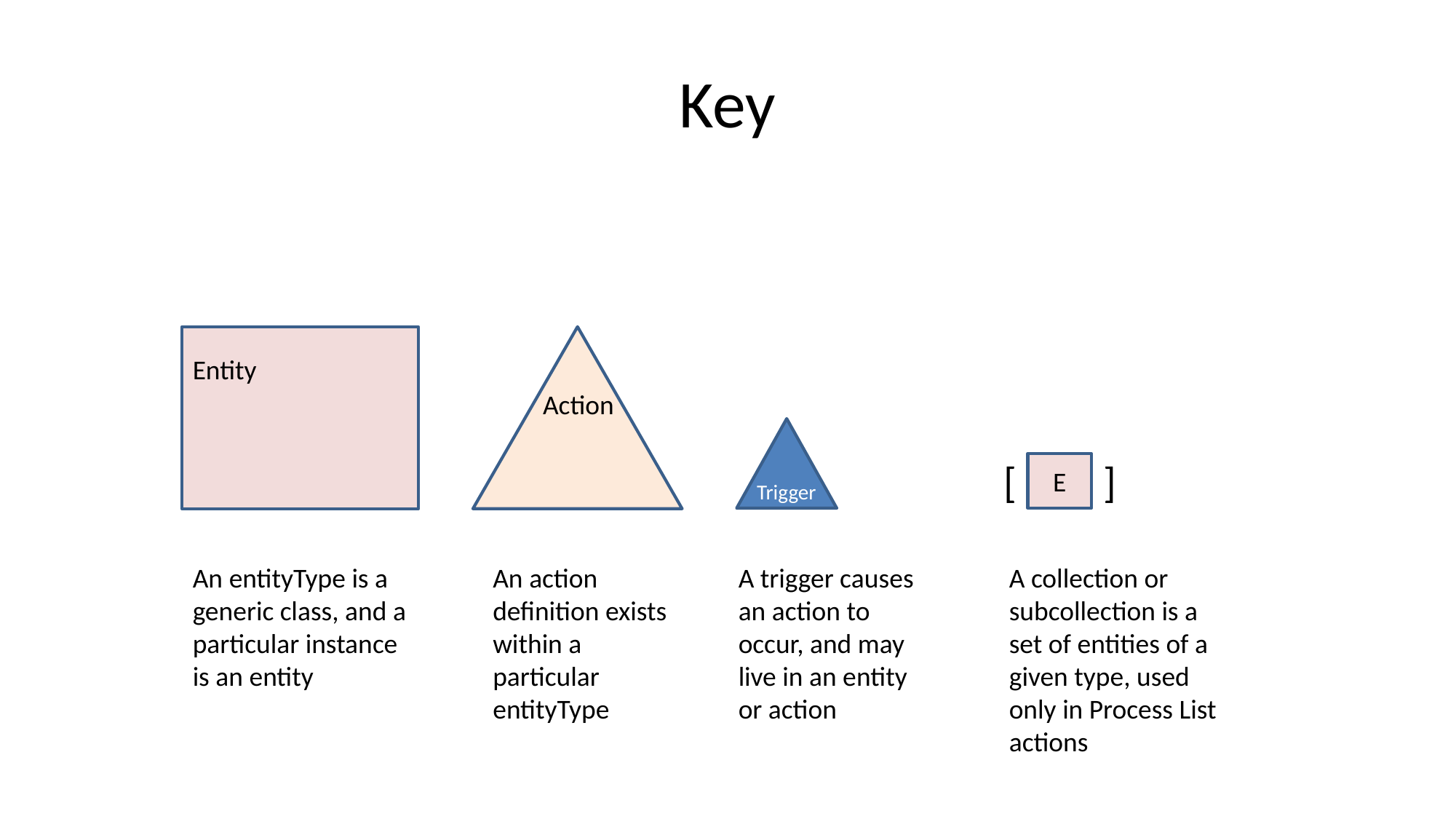

# Key
Entity

Action

[         ]
E
Trigger
An entityType is a generic class, and a particular instance is an entity
An action definition exists within a particular entityType
A trigger causes an action to occur, and may live in an entity or action
A collection or subcollection is a set of entities of a given type, used only in Process List actions